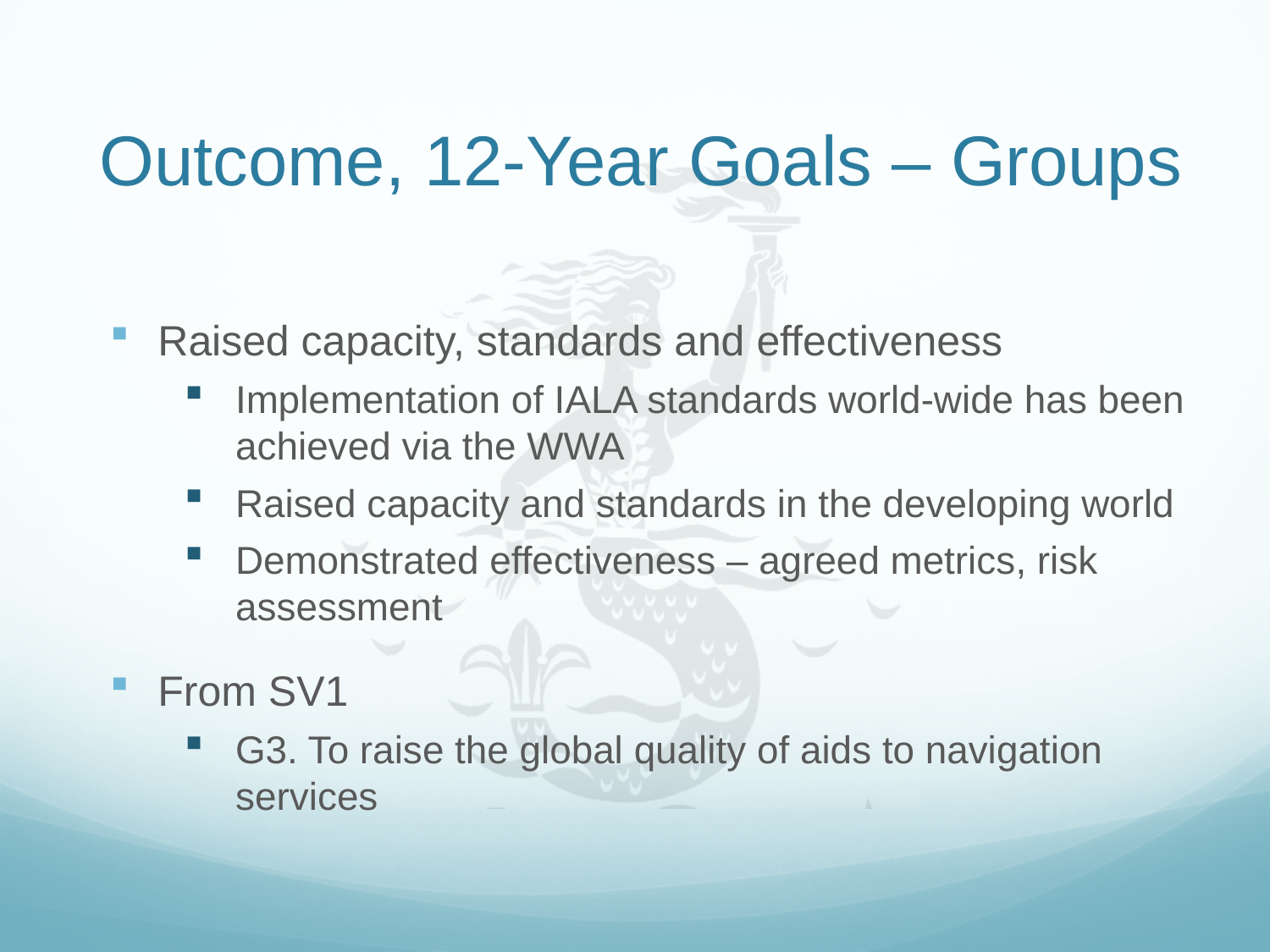

# Outcome, 12-Year Goals – Groups
Raised capacity, standards and effectiveness
Implementation of IALA standards world-wide has been achieved via the WWA
Raised capacity and standards in the developing world
Demonstrated effectiveness – agreed metrics, risk assessment
From SV1
G3. To raise the global quality of aids to navigation services